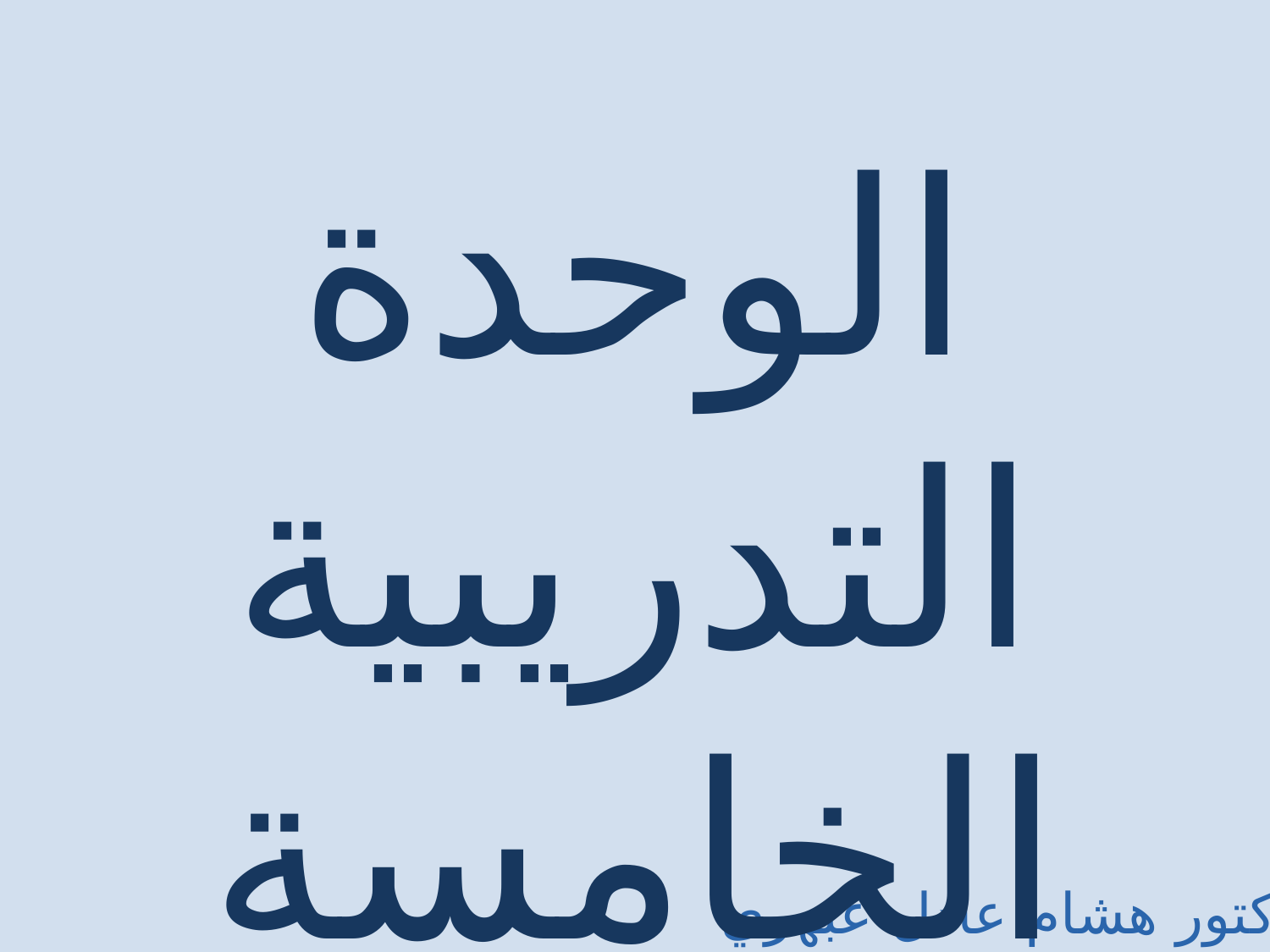

الوحدة التدريبية الخامسة
الدكتور هشام عادل عبهري